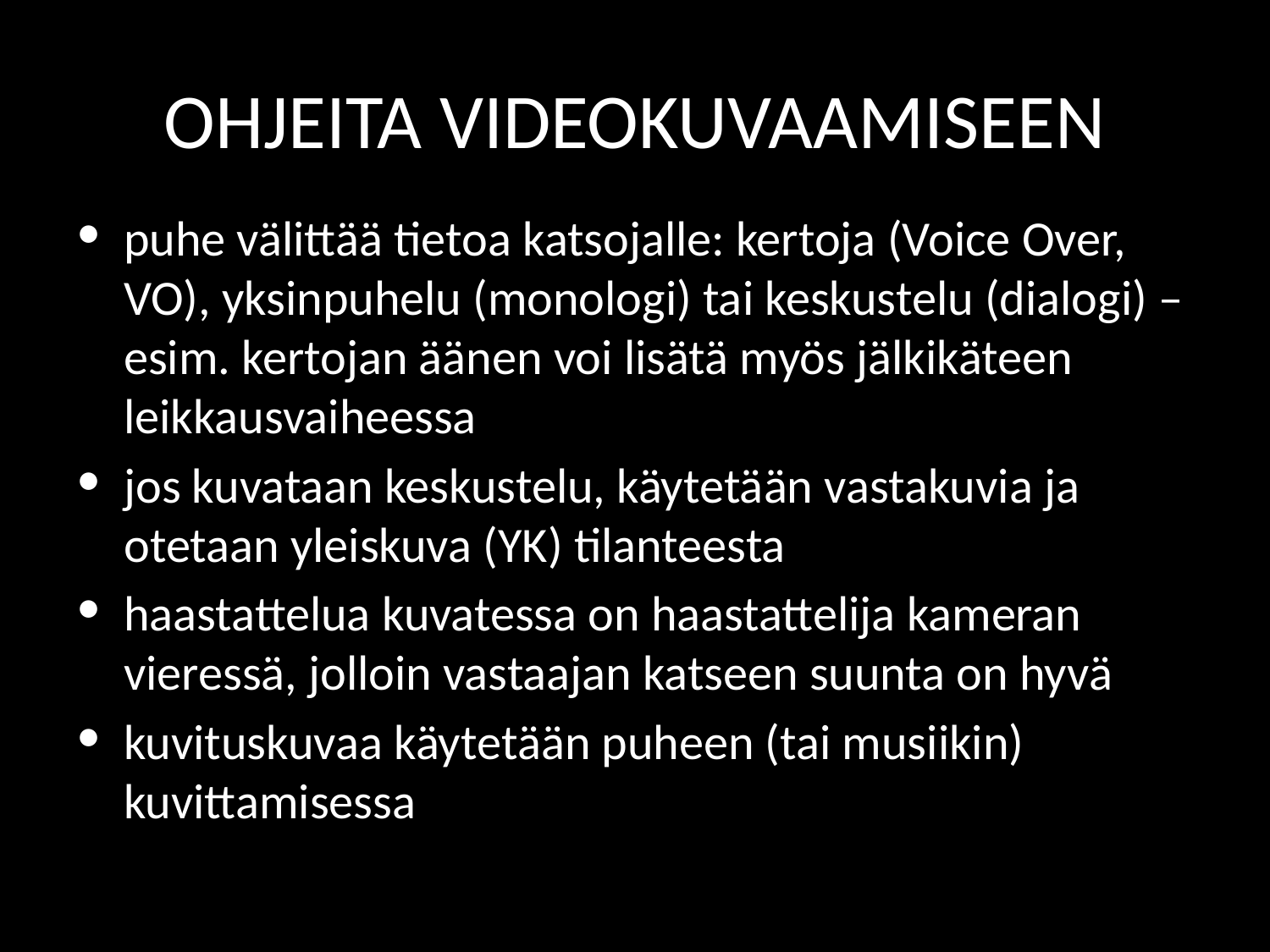

# OHJEITA VIDEOKUVAAMISEEN
puhe välittää tietoa katsojalle: kertoja (Voice Over, VO), yksinpuhelu (monologi) tai keskustelu (dialogi) – esim. kertojan äänen voi lisätä myös jälkikäteen leikkausvaiheessa
jos kuvataan keskustelu, käytetään vastakuvia ja otetaan yleiskuva (YK) tilanteesta
haastattelua kuvatessa on haastattelija kameran vieressä, jolloin vastaajan katseen suunta on hyvä
kuvituskuvaa käytetään puheen (tai musiikin) kuvittamisessa